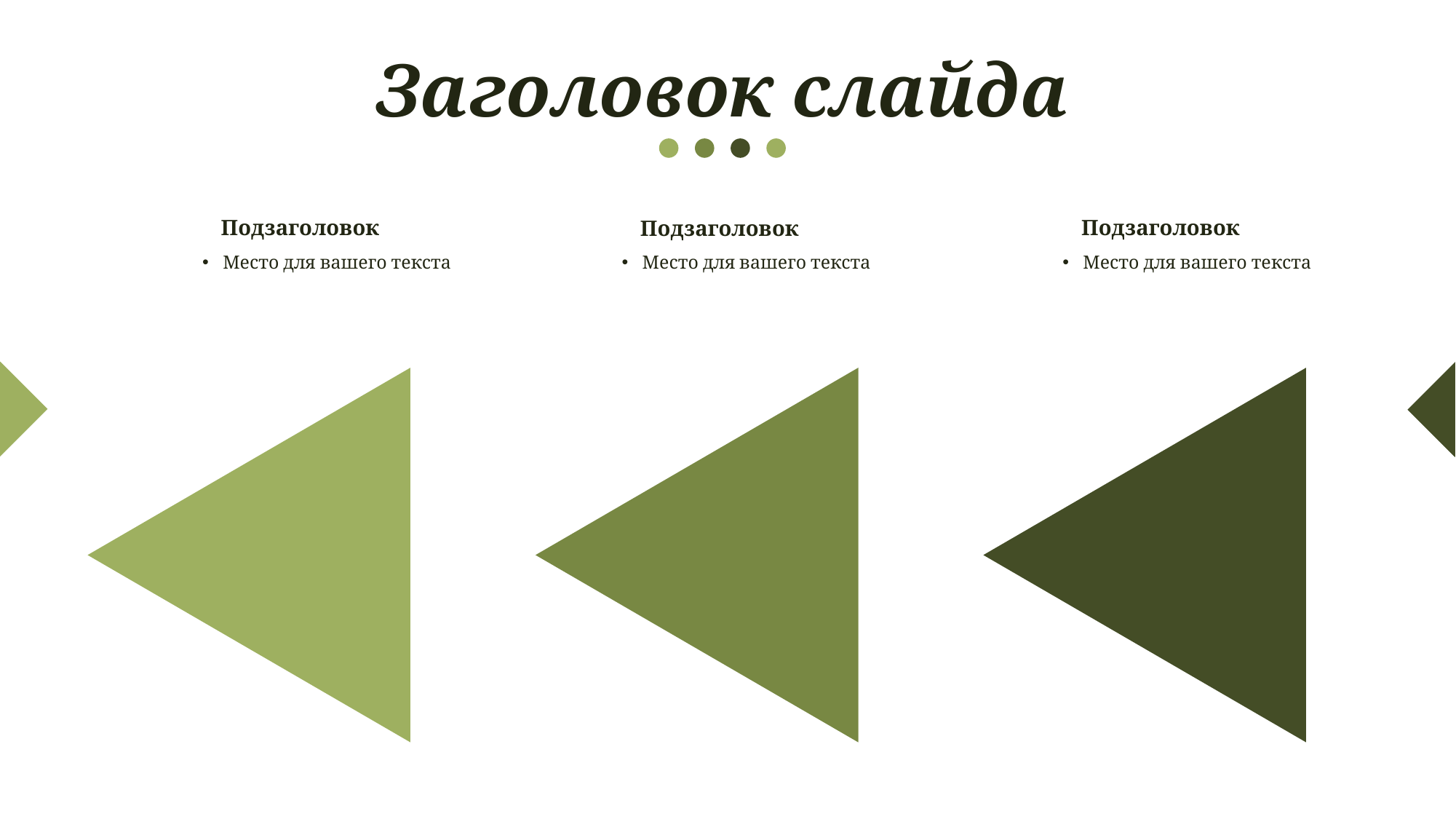

Заголовок слайда

Подзаголовок
Подзаголовок
Подзаголовок
Место для вашего текста
Место для вашего текста
Место для вашего текста